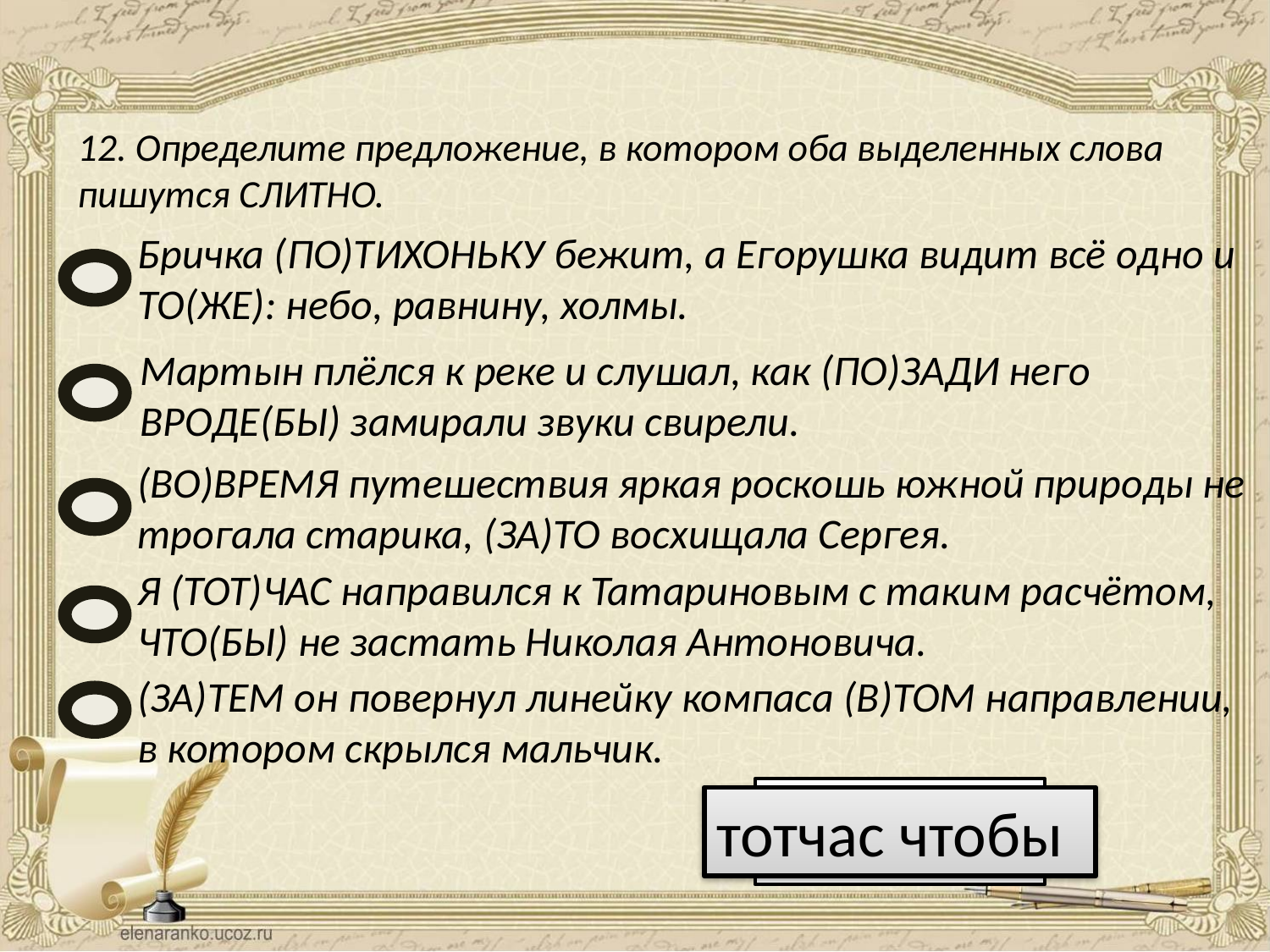

12. Определите предложение, в котором оба выделенных слова пишутся СЛИТНО.
Бричка (ПО)ТИХОНЬКУ бежит, а Егорушка видит всё одно и ТО(ЖЕ): небо, равнину, холмы.

Мартын плёлся к реке и слушал, как (ПО)ЗАДИ него ВРОДЕ(БЫ) замирали звуки свирели.

(ВО)ВРЕМЯ путешествия яркая роскошь южной природы не трогала старика, (ЗА)ТО восхищала Сергея.

Я (ТОТ)ЧАС направился к Татариновым с таким расчётом, ЧТО(БЫ) не застать Николая Антоновича.

(ЗА)ТЕМ он повернул линейку компаса (В)ТОМ направлении, в котором скрылся мальчик.

Ответ
тотчас чтобы